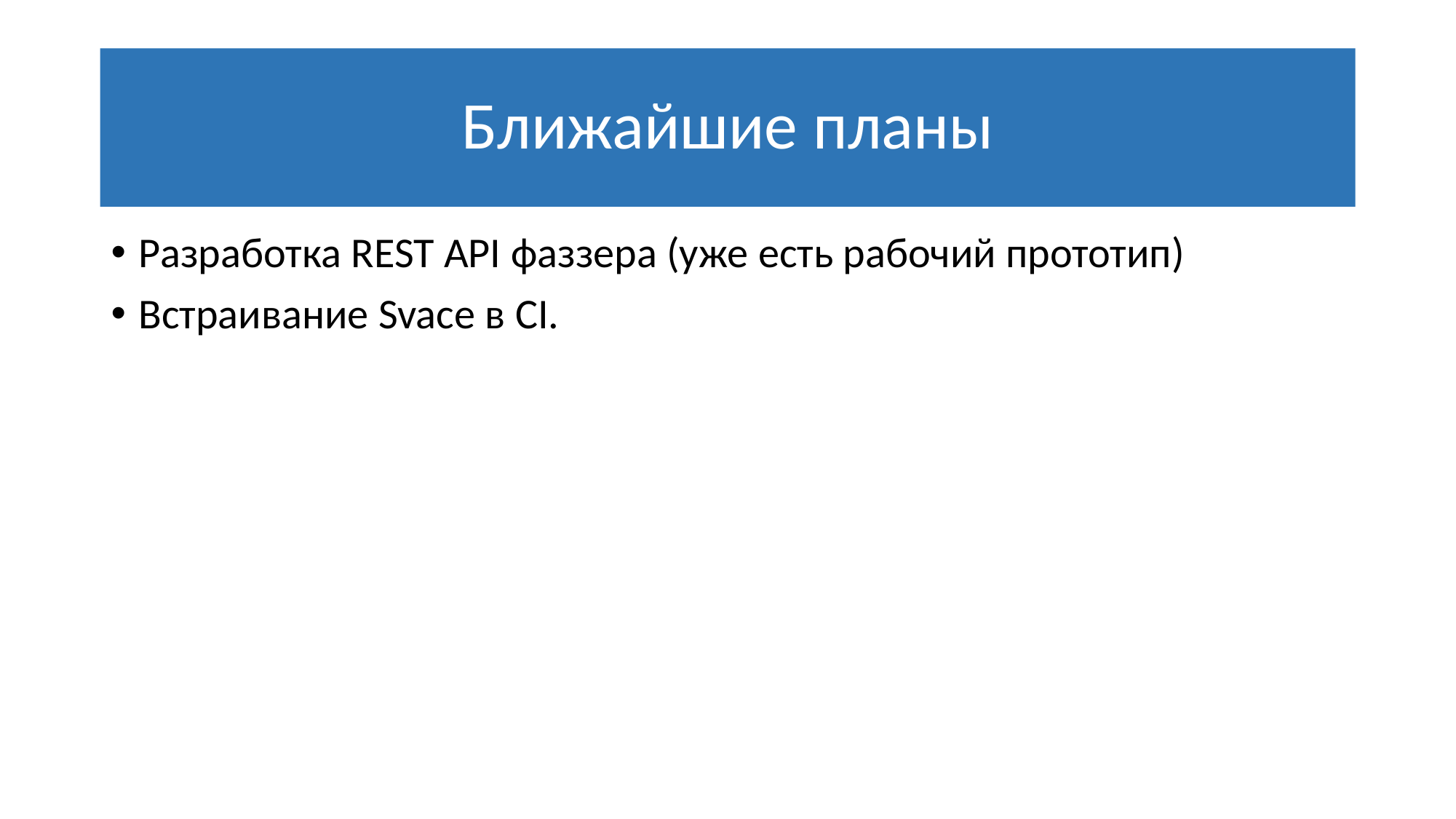

#
Ближайшие планы
Разработка REST API фаззера (уже есть рабочий прототип)
Вcтраивание Svace в CI.